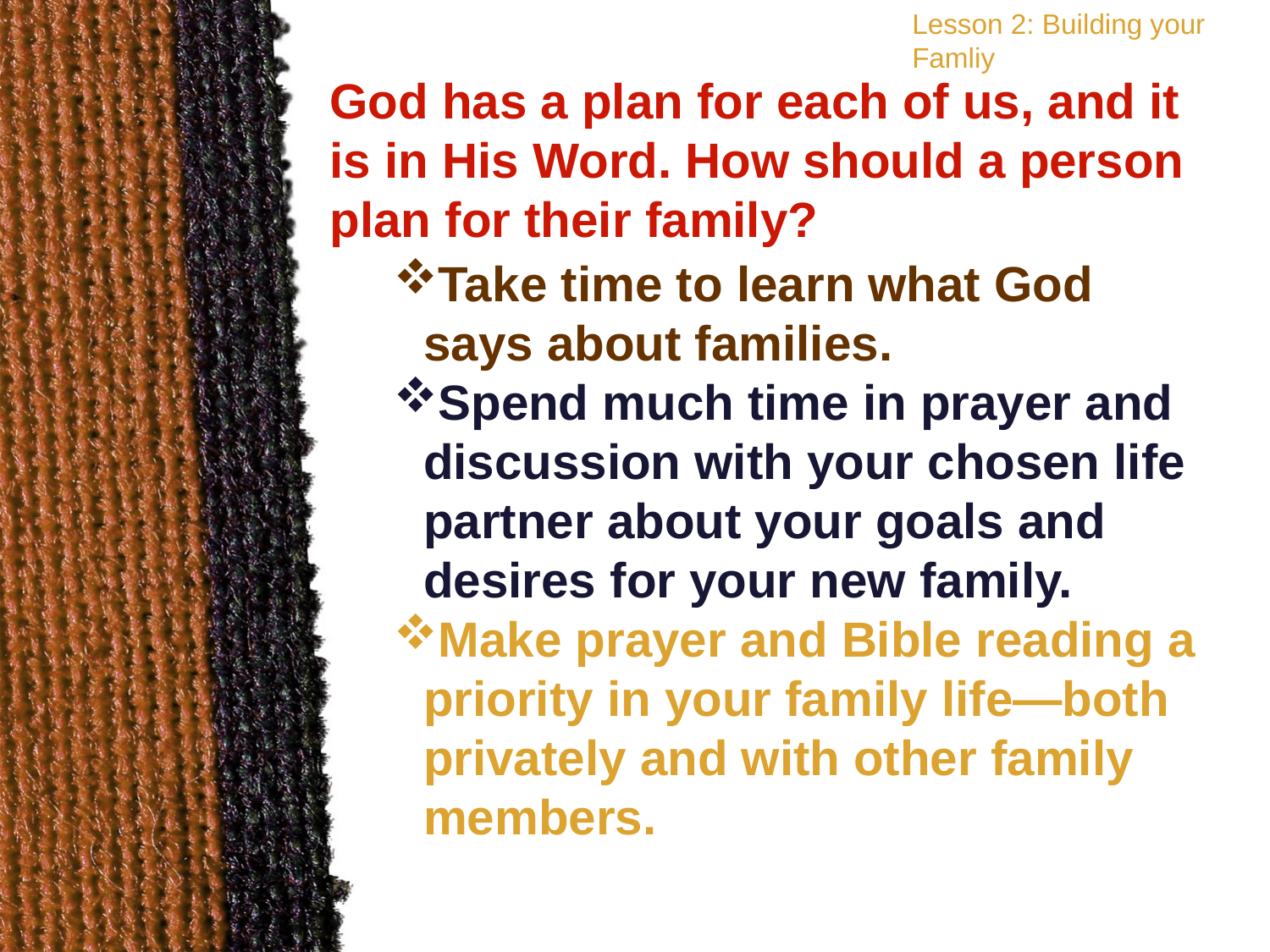

Lesson 2: Building your Famliy
God has a plan for each of us, and it is in His Word. How should a person plan for their family?
Take time to learn what God says about families.
Spend much time in prayer and discussion with your chosen life partner about your goals and desires for your new family.
Make prayer and Bible reading a priority in your family life—both privately and with other family members.